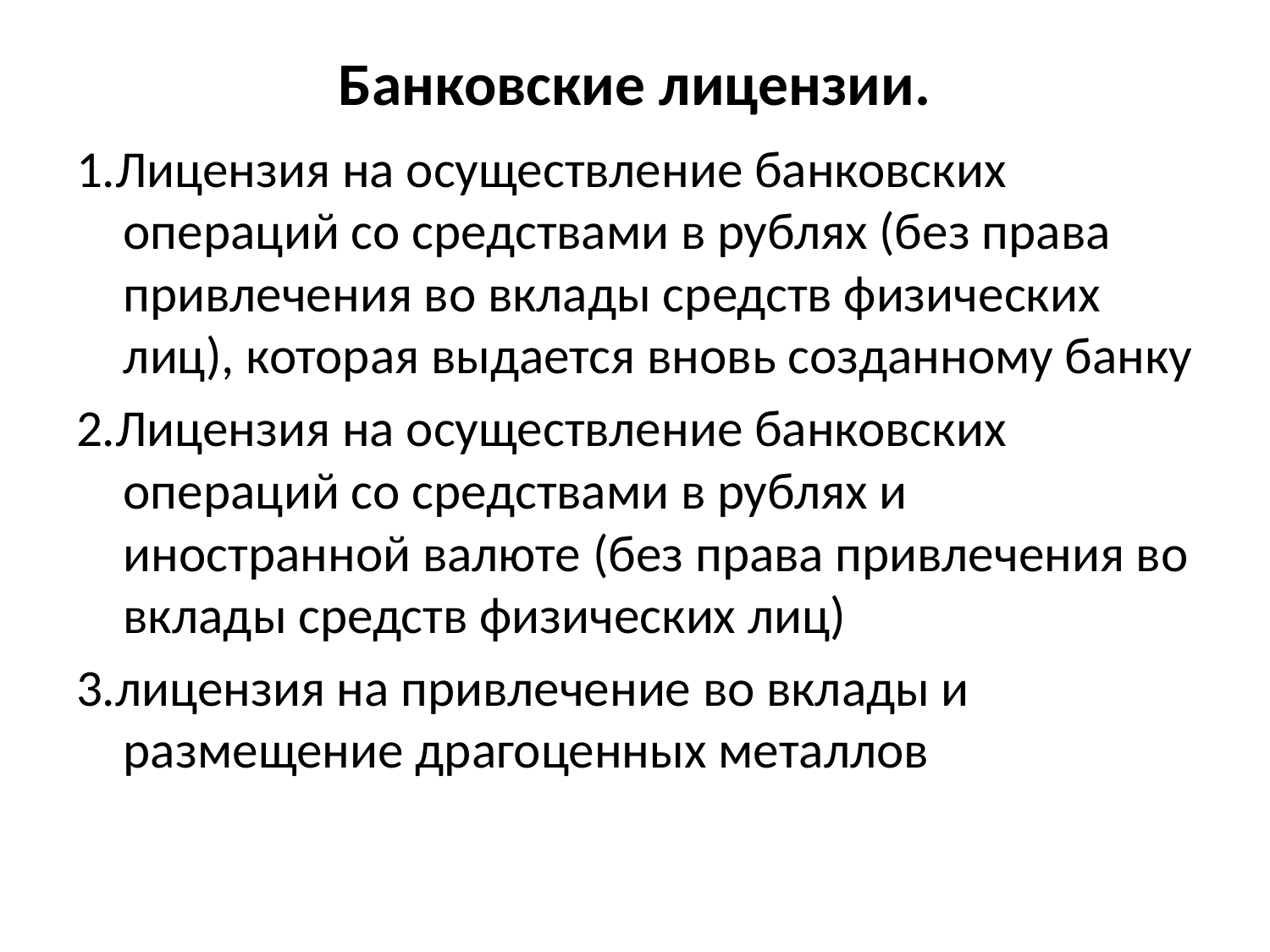

# Банковские лицензии.
1.Лицензия на осуществление банковских операций со средствами в рублях (без права привлечения во вклады средств физических лиц), которая выдается вновь созданному банку
2.Лицензия на осуществление банковских операций со средствами в рублях и иностранной валюте (без права привлечения во вклады средств физических лиц)
3.лицензия на привлечение во вклады и размещение драгоценных металлов